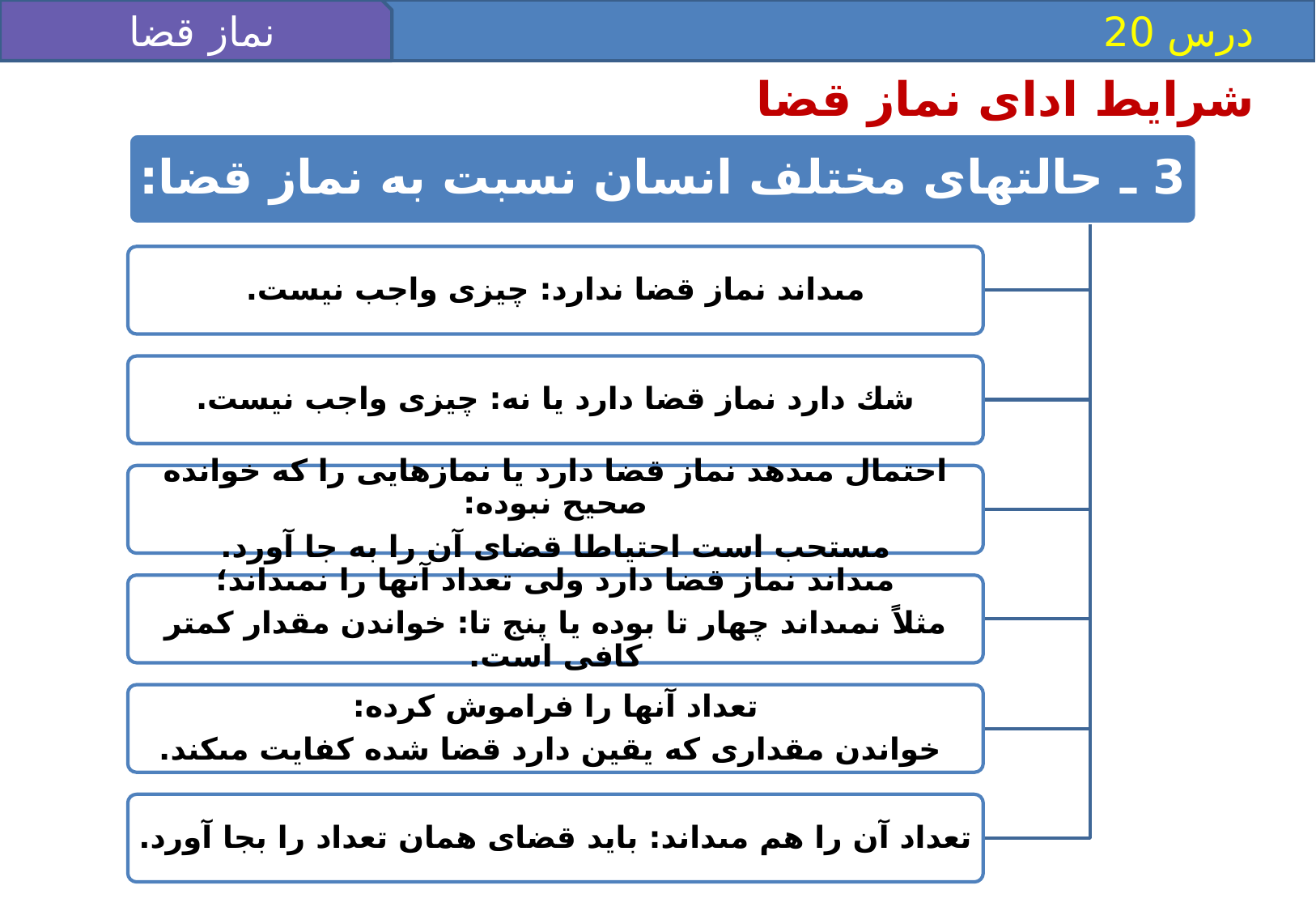

نماز قضا
 درس 20
شرایط ادای نماز قضا
3 ـ حالت‏هاى مختلف انسان نسبت به نماز قضا:

مى‏داند نماز قضا ندارد: چيزى واجب نيست.
شك دارد نماز قضا دارد يا نه: چيزى واجب نيست.
احتمال مى‏دهد نماز قضا دارد يا نمازهايى را كه خوانده صحيح نبوده:
مستحب است احتياطا قضاى آن را به جا آورد.
مى‏داند نماز قضا دارد ولى تعداد آنها را نمى‏داند؛
مثلاً نمى‏داند چهار تا بوده يا پنج تا: خواندن مقدار كمتر كافى است.
تعداد آنها را فراموش كرده:
 خواندن مقدارى كه يقين دارد قضا شده كفايت مى‏كند.
تعداد آن را هم مى‏داند: بايد قضاى همان تعداد را بجا آورد.